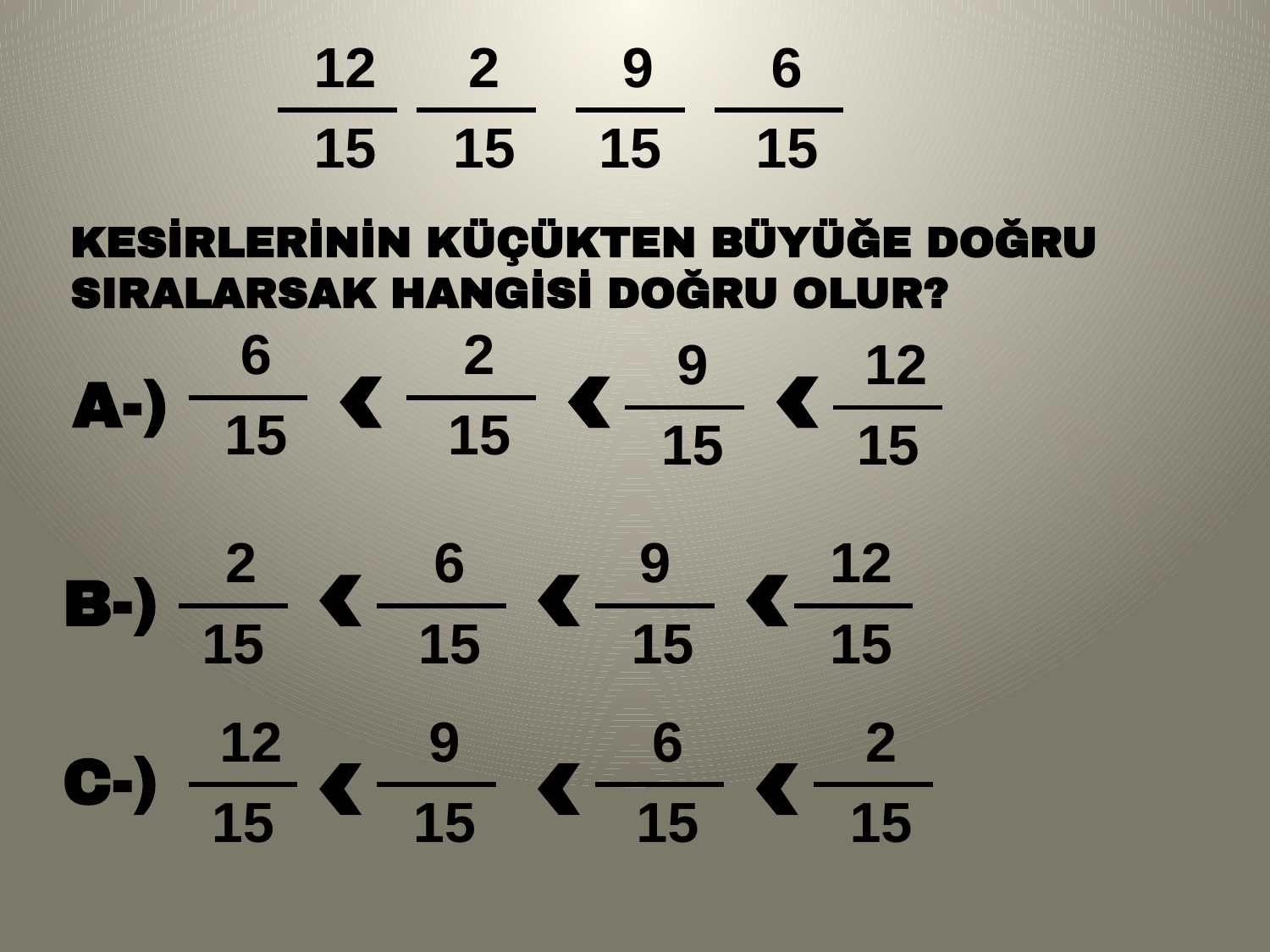

| 12 |
| --- |
| 15 |
| 2 |
| --- |
| 15 |
| 9 |
| --- |
| 15 |
| 6 |
| --- |
| 15 |
  KESİRLERİNİN KÜÇÜKTEN BÜYÜĞE DOĞRU
  SIRALARSAK HANGİSİ DOĞRU OLUR?
| 6 |
| --- |
| 15 |
‹
| 2 |
| --- |
| 15 |
‹
‹
| 9 |
| --- |
| 15 |
| 12 |
| --- |
| 15 |
A-)
‹
‹
‹
| 2 |
| --- |
| 15 |
| 6 |
| --- |
| 15 |
| 9 |
| --- |
| 15 |
| 12 |
| --- |
| 15 |
B-)
| 12 |
| --- |
| 15 |
‹
| 9 |
| --- |
| 15 |
‹
| 6 |
| --- |
| 15 |
‹
| 2 |
| --- |
| 15 |
C-)